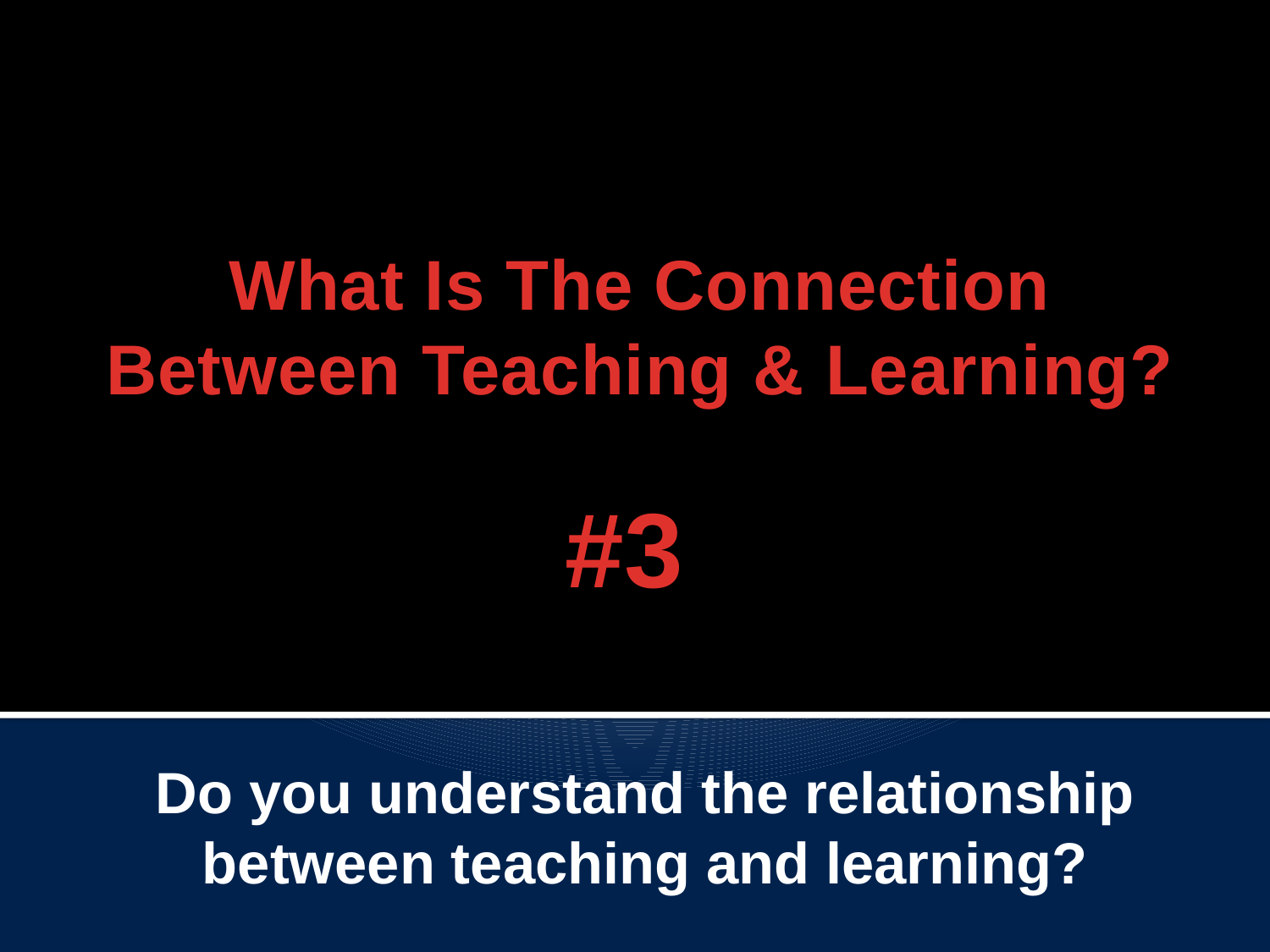

What Is The Connection Between Teaching & Learning?
#3
Do you understand the relationship between teaching and learning?